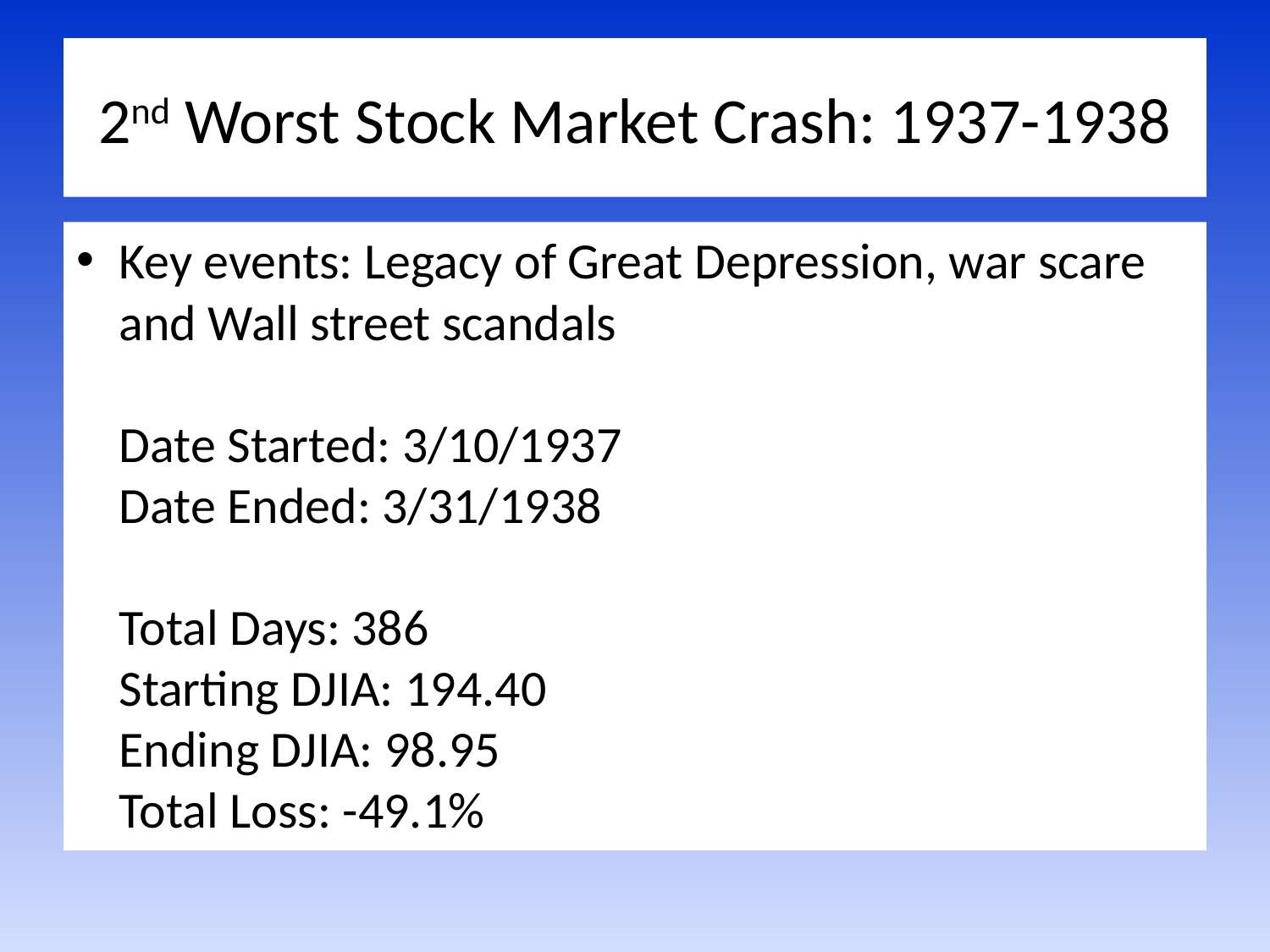

# 2nd Worst Stock Market Crash: 1937-1938
Key events: Legacy of Great Depression, war scare and Wall street scandals
Date Started: 3/10/1937
Date Ended: 3/31/1938
Total Days: 386
Starting DJIA: 194.40
Ending DJIA: 98.95
Total Loss: -49.1%